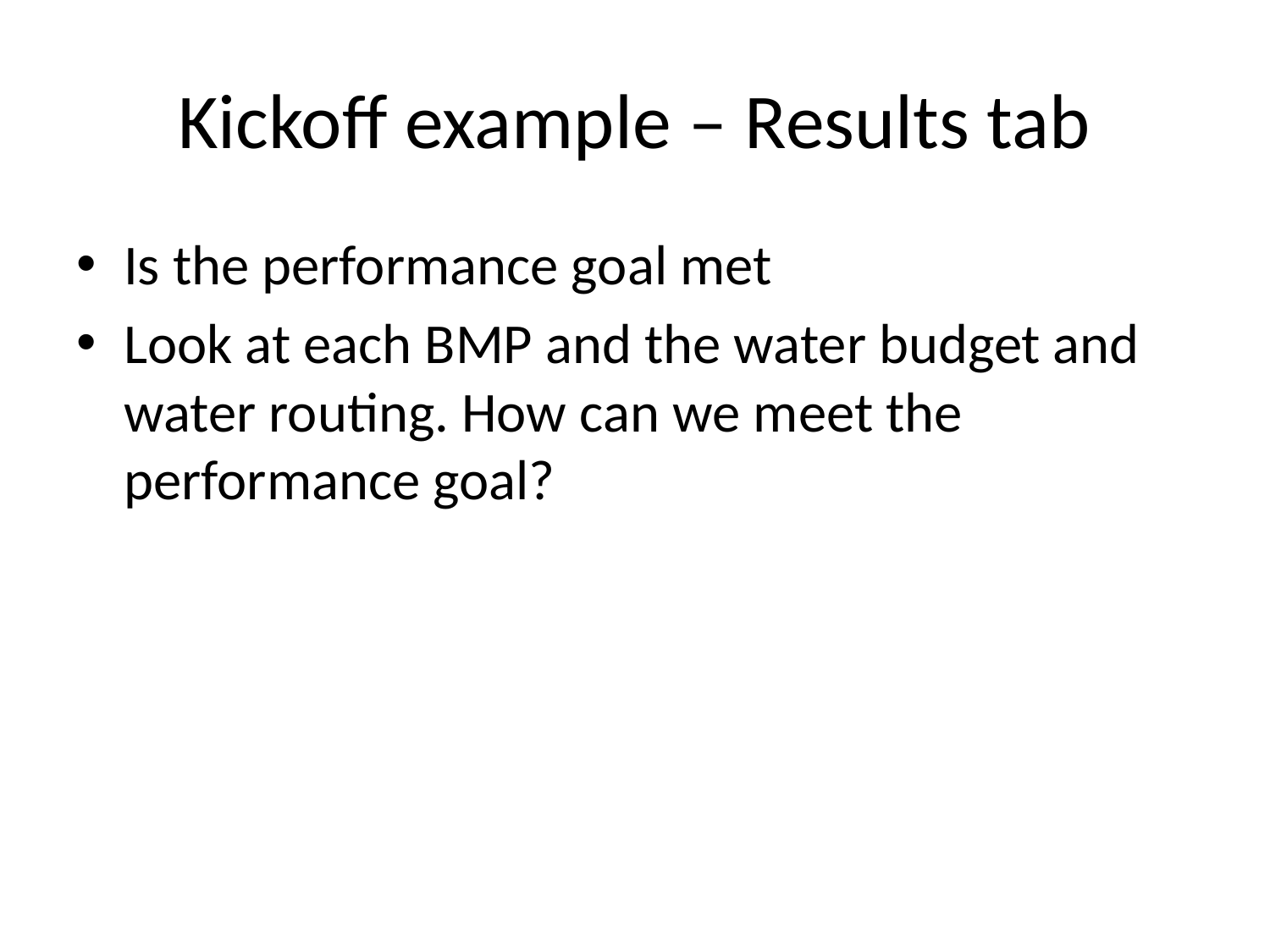

# Kickoff example – Results tab
Is the performance goal met
Look at each BMP and the water budget and water routing. How can we meet the performance goal?